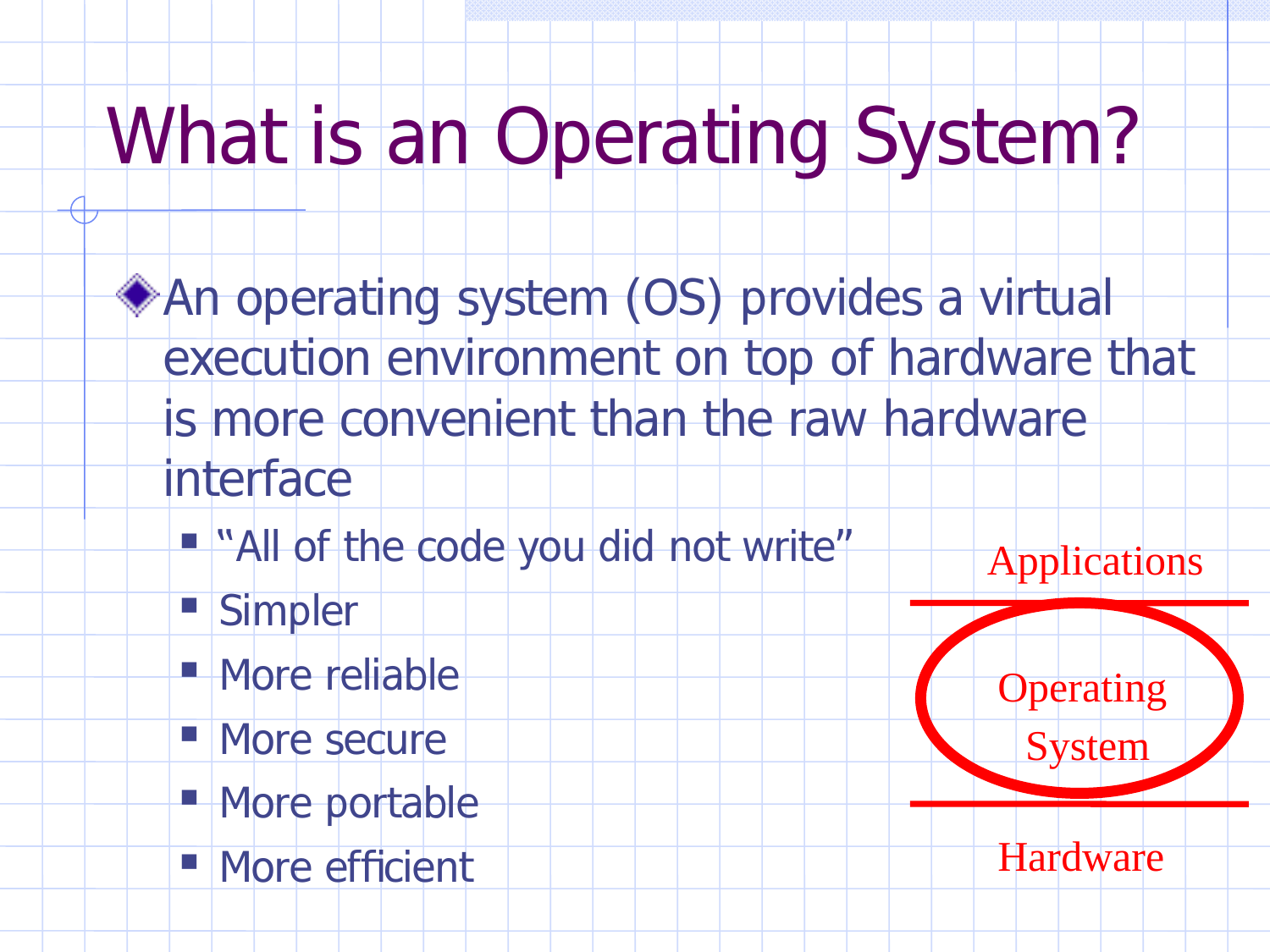

# What is an Operating System?
An operating system (OS) provides a virtual execution environment on top of hardware that is more convenient than the raw hardware interface
“All of the code you did not write”
Simpler
More reliable
More secure
More portable
More efficient
Applications

Operating
System
Hardware